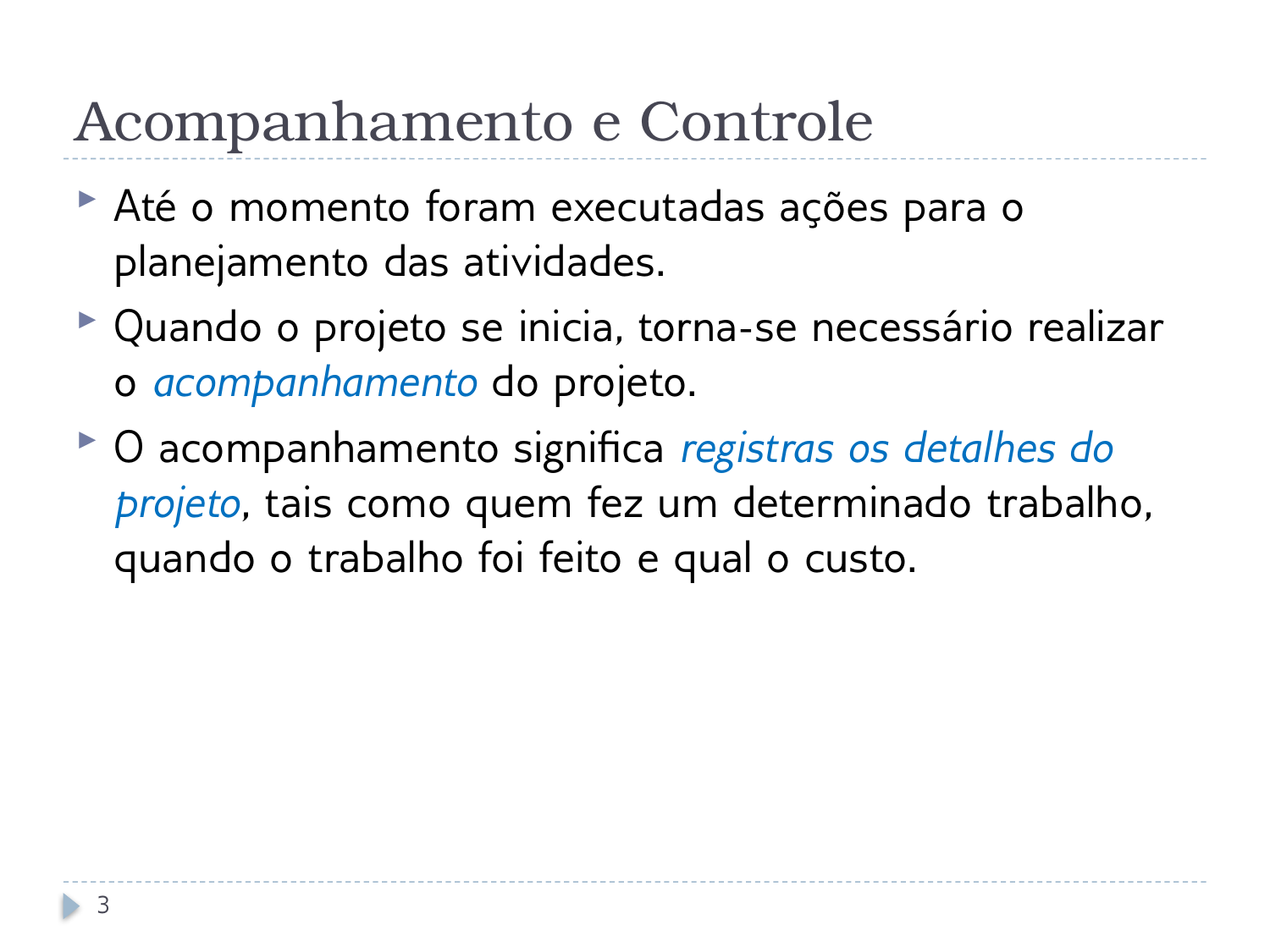

# Acompanhamento e Controle
Até o momento foram executadas ações para o planejamento das atividades.
Quando o projeto se inicia, torna-se necessário realizar o acompanhamento do projeto.
O acompanhamento significa registras os detalhes do projeto, tais como quem fez um determinado trabalho, quando o trabalho foi feito e qual o custo.
3